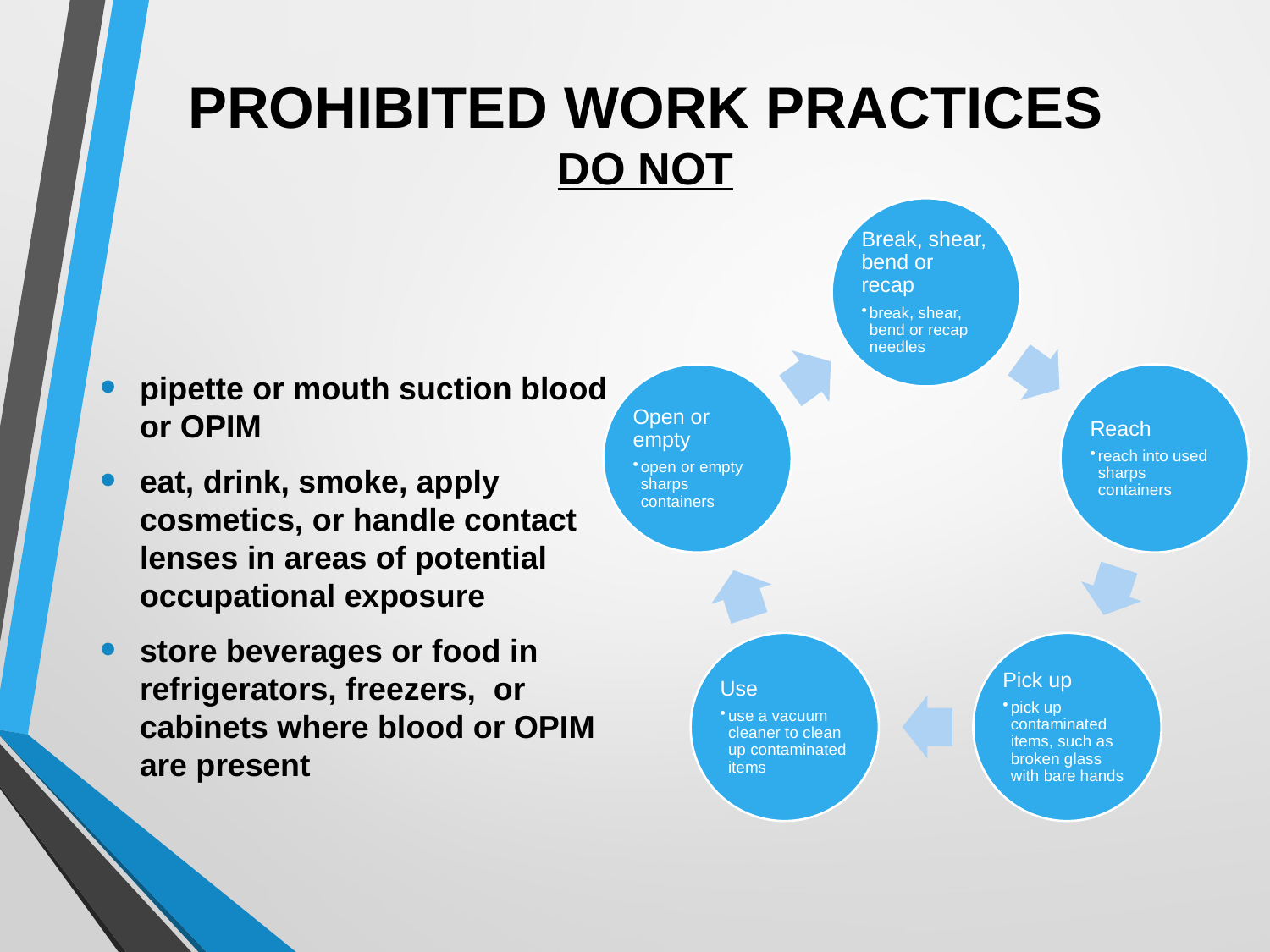

# PROHIBITED WORK PRACTICES DO NOT
Break, shear, bend or recap
break, shear, bend or recap needles

Reach
reach into used sharps containers

Pick up
pick up contaminated items, such as broken glass with bare hands

Use
use a vacuum cleaner to clean up contaminated items

Open or empty
open or empty  sharps containers

pipette or mouth suction blood or OPIM
eat, drink, smoke, apply cosmetics, or handle contact lenses in areas of potential occupational exposure
store beverages or food in refrigerators, freezers,  or cabinets where blood or OPIM are present